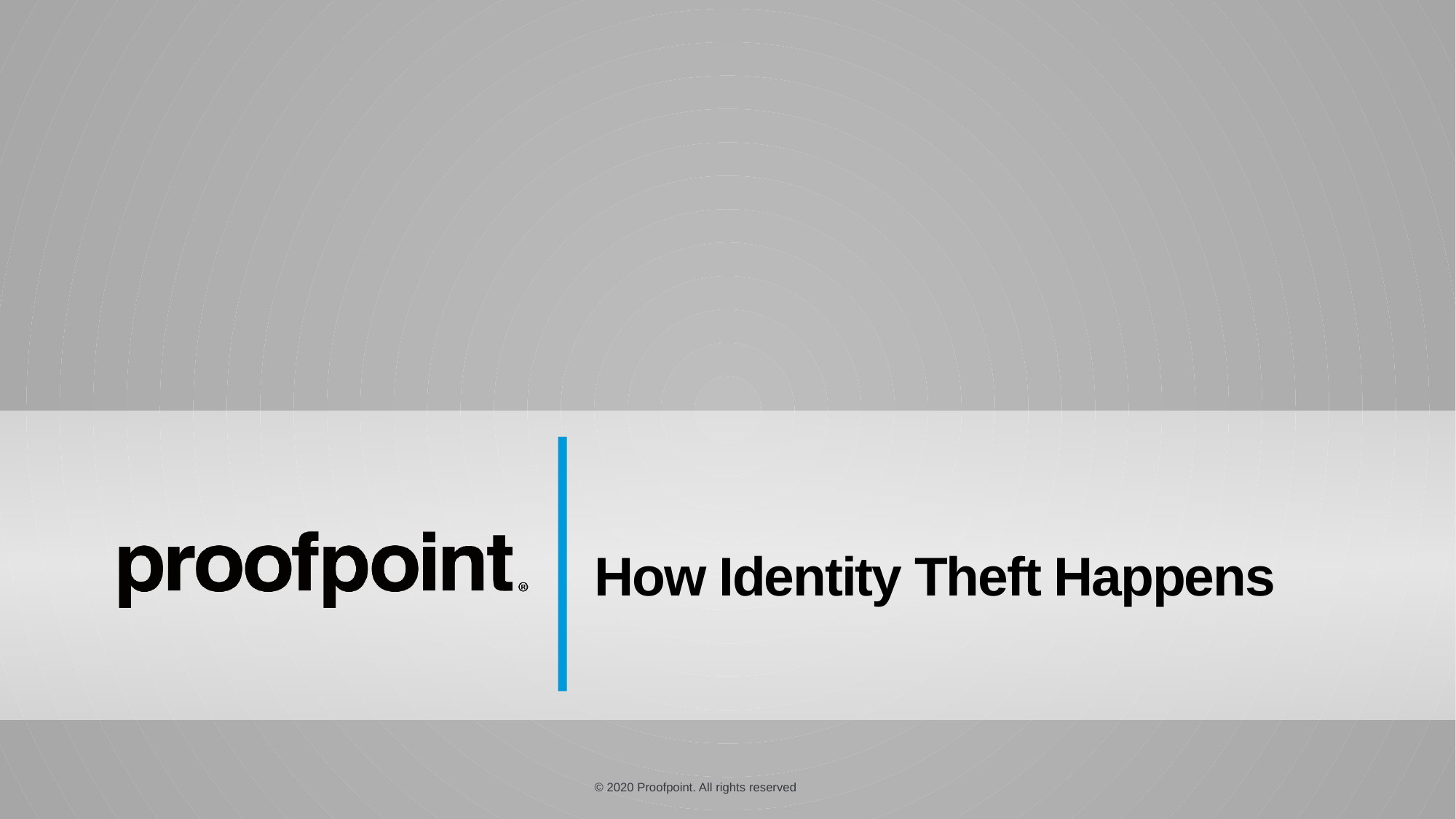

# How Identity Theft Happens

© 2020 Proofpoint. All rights reserved